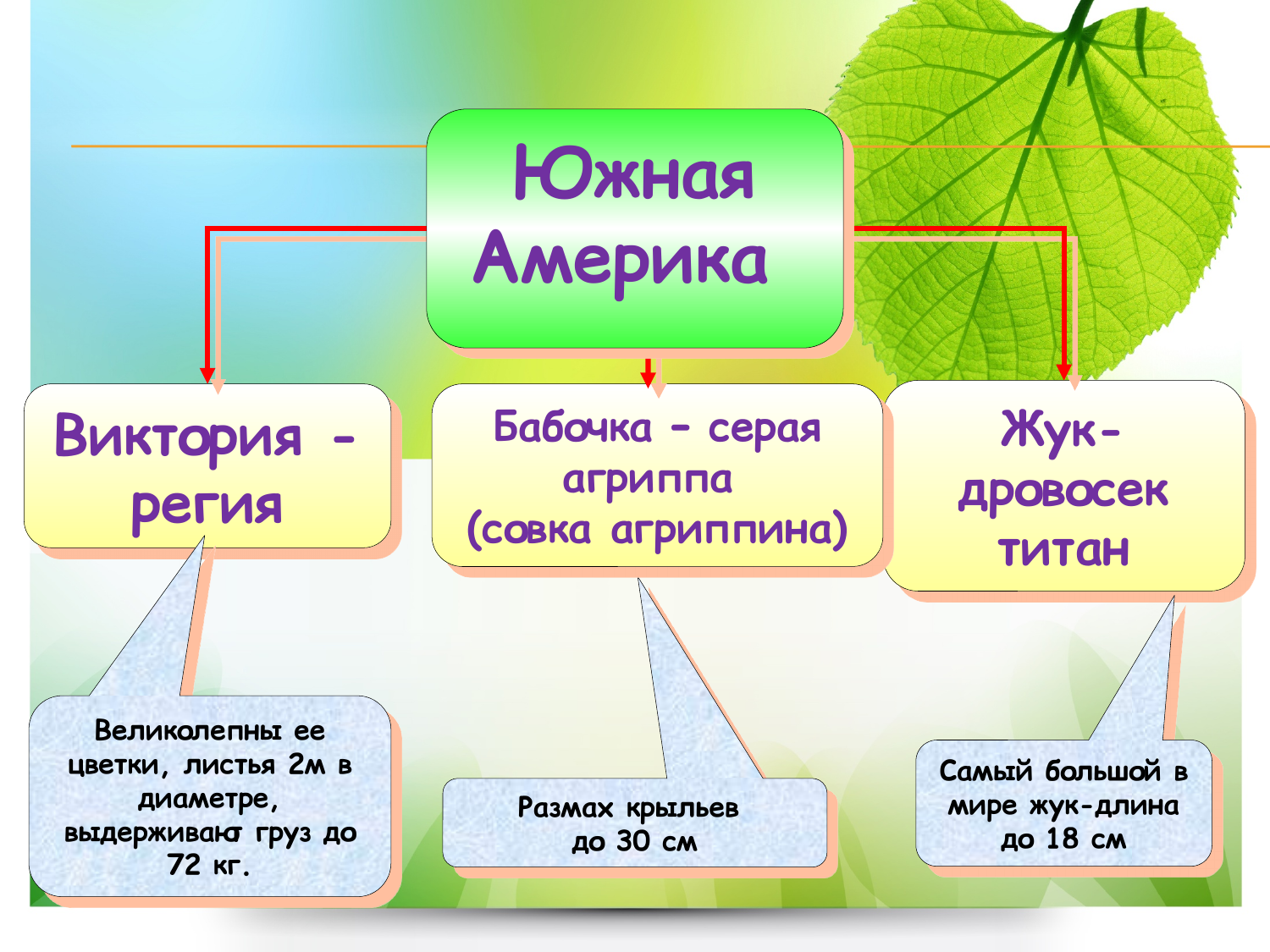

Южная Америка

Бабочка – серая агриппа
(совка агриппина)
Жук- дровосек титан
Виктория -регия
Великолепны ее цветки, листья 2м в диаметре, выдерживают груз до 72 кг.
Самый большой в мире жук-длина до 18 см
Размах крыльев
до 30 см